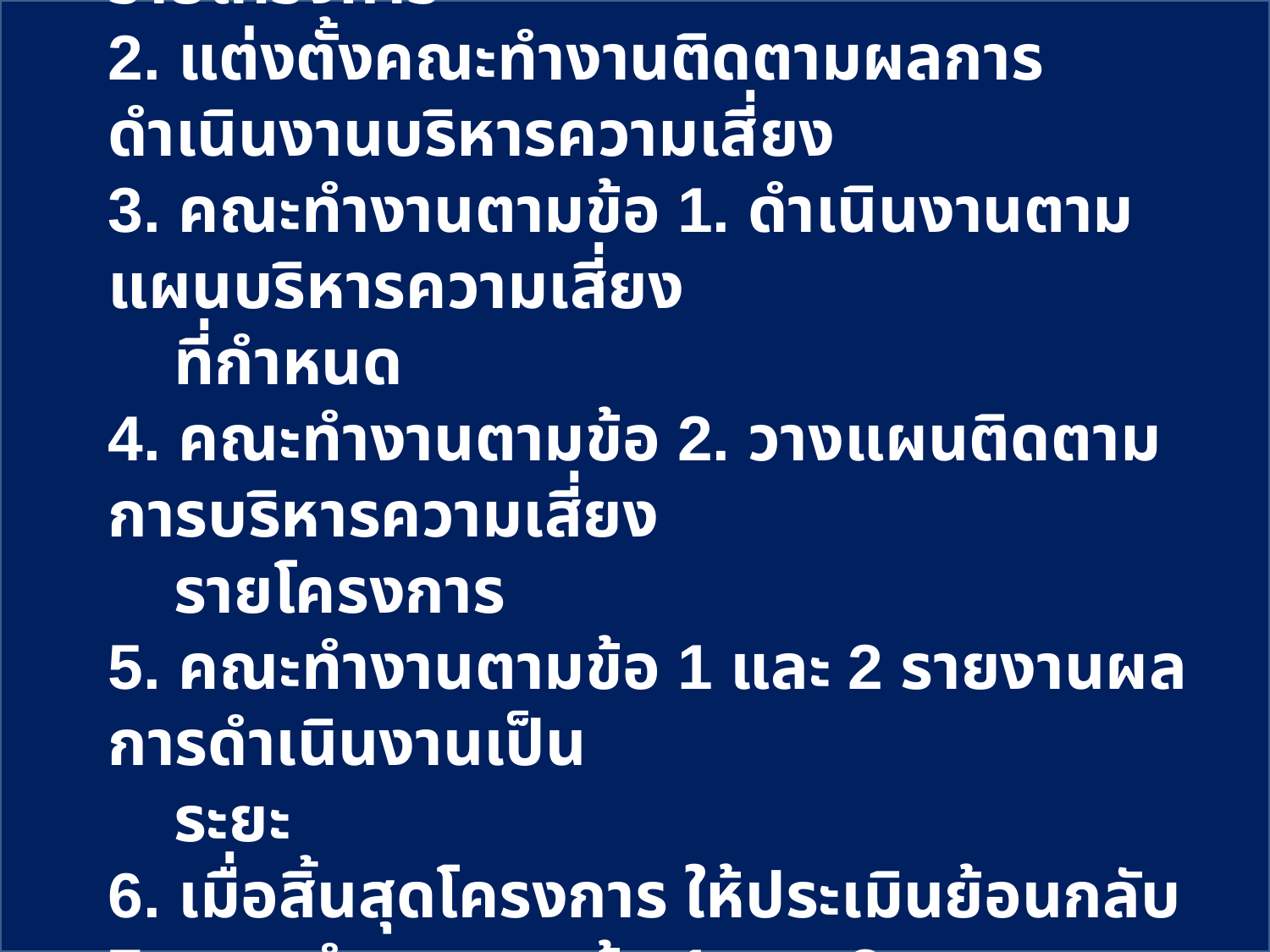

# 1. แต่งตั้งคณะทำงานบริหารความเสี่ยงรายโครงการ 2. แต่งตั้งคณะทำงานติดตามผลการดำเนินงานบริหารความเสี่ยง 3. คณะทำงานตามข้อ 1. ดำเนินงานตามแผนบริหารความเสี่ยง ที่กำหนด 4. คณะทำงานตามข้อ 2. วางแผนติดตามการบริหารความเสี่ยง รายโครงการ 5. คณะทำงานตามข้อ 1 และ 2 รายงานผลการดำเนินงานเป็น ระยะ 6. เมื่อสิ้นสุดโครงการ ให้ประเมินย้อนกลับ 7. คณะทำงานตามข้อ 1 และ 2 รายงานผลเมื่อสิ้นสุดโครงการ